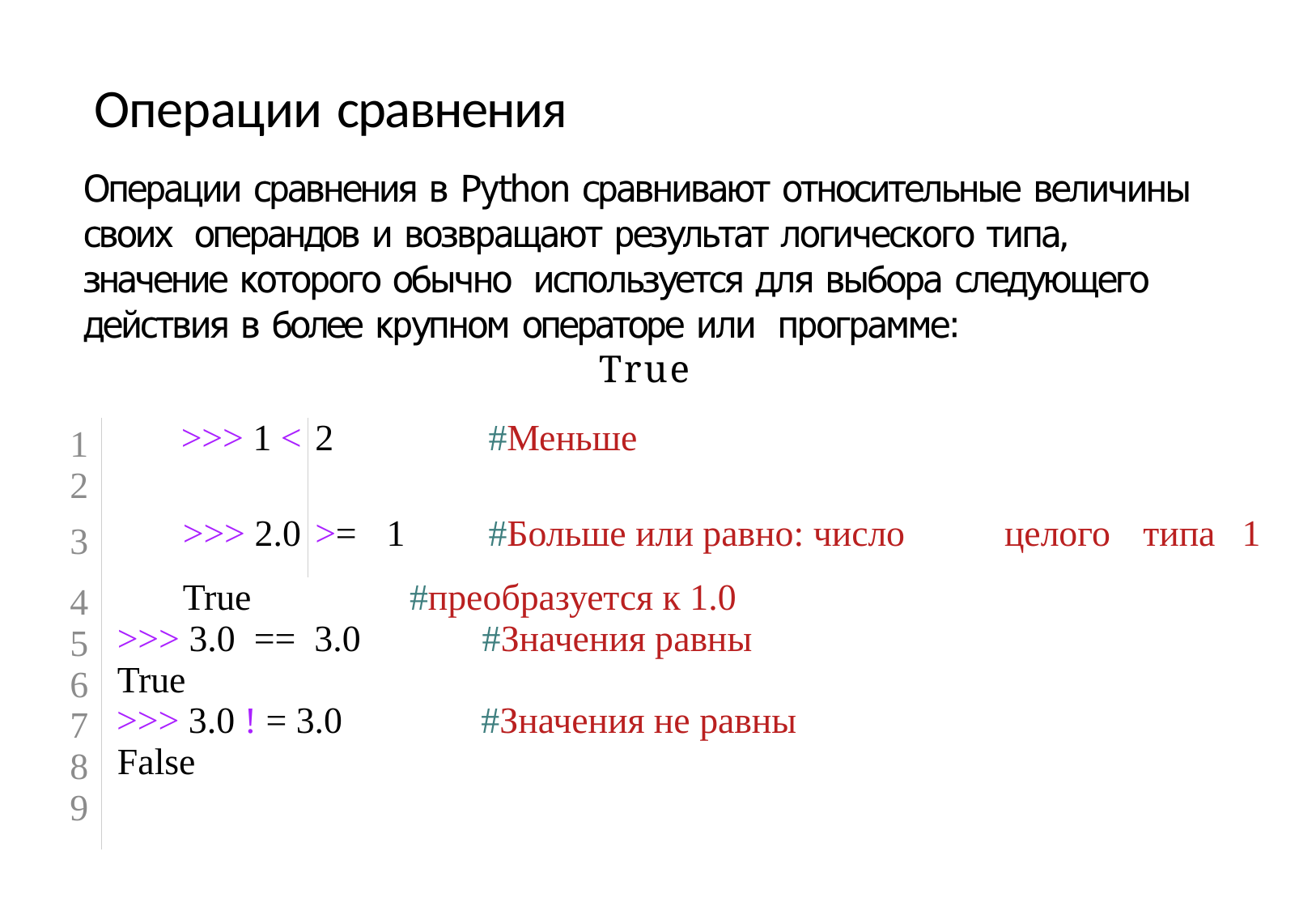

# Операции сравнения
Операции сравнения в Python сравнивают относительные величины своих  операндов и возвращают результат логического типа, значение которого обычно  используется для выбора следующего действия в более крупном операторе или  программе:
True
| 1 2 | >>> 1 < | 2 |  | #Меньше |  |  |  |
| --- | --- | --- | --- | --- | --- | --- | --- |
| 3 | >>> 2.0 | >= | 1 | #Больше или равно: число | целого | типа | 1 |
| 4 5 6 7 8 9 | True #преобразуется к 1.0 >>> 3.0 == 3.0 #Значения равны True >>> 3.0 ! = 3.0 #Значения не равны False |  |  |  |  |  |  |